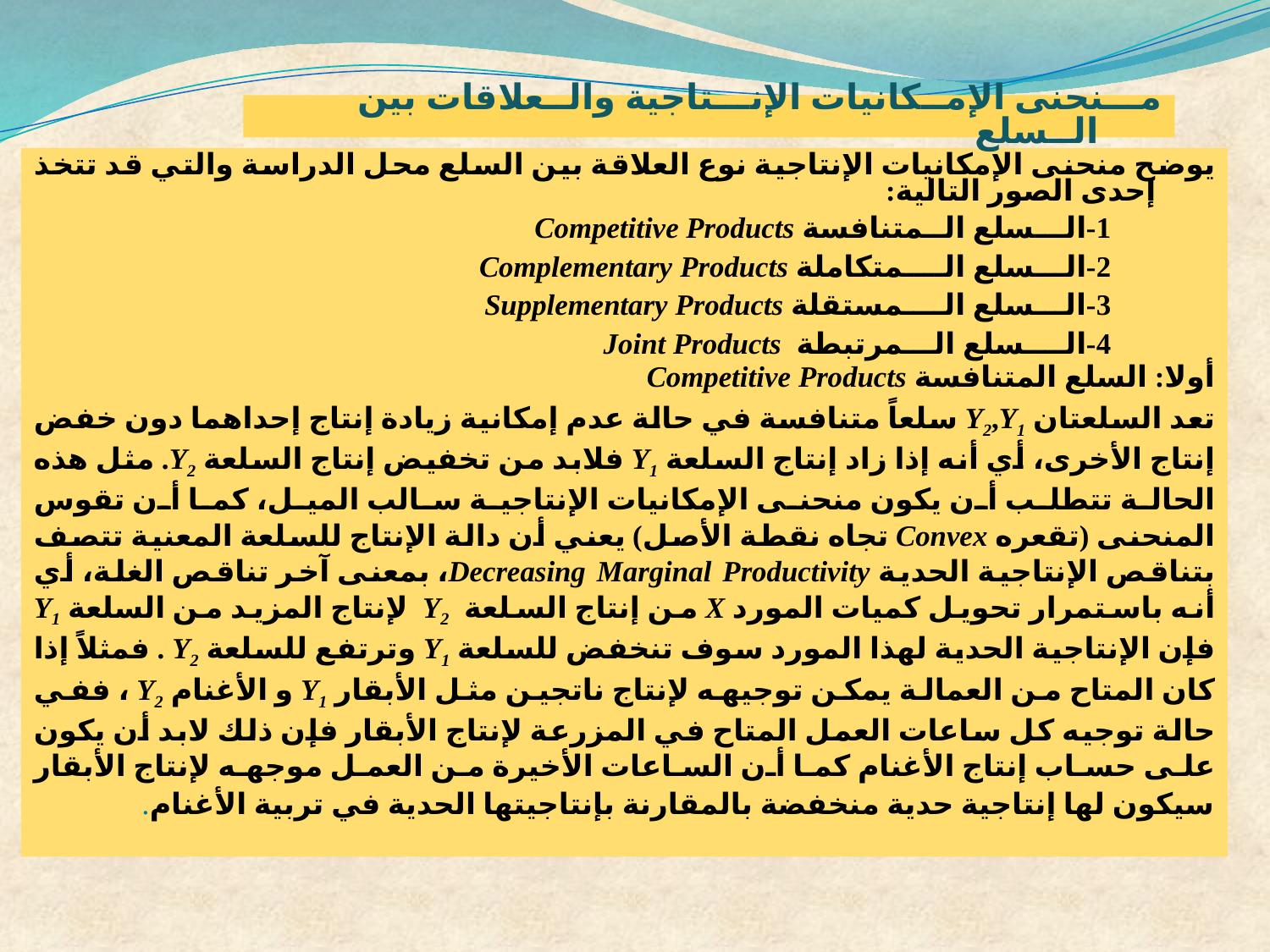

مـــنحنى الإمــكانيات الإنـــتاجية والــعلاقات بين الــسلع
يوضح منحنى الإمكانيات الإنتاجية نوع العلاقة بين السلع محل الدراسة والتي قد تتخذ إحدى الصور التالية:
1-الـــسلع الــمتنافسة Competitive Products
2-الـــسلع الــــمتكاملة Complementary Products
3-الـــسلع الــــمستقلة Supplementary Products
4-الــــسلع الـــمرتبطة  Joint Products
أولا: السلع المتنافسة Competitive Products
تعد السلعتان Y2,Y1 سلعاً متنافسة في حالة عدم إمكانية زيادة إنتاج إحداهما دون خفض إنتاج الأخرى، أي أنه إذا زاد إنتاج السلعة Y1 فلابد من تخفيض إنتاج السلعة Y2. مثل هذه الحالة تتطلب أن يكون منحنى الإمكانيات الإنتاجية سالب الميل، كما أن تقوس المنحنى (تقعره Convex تجاه نقطة الأصل) يعني أن دالة الإنتاج للسلعة المعنية تتصف بتناقص الإنتاجية الحدية Decreasing Marginal Productivity، بمعنى آخر تناقص الغلة، أي أنه باستمرار تحويل كميات المورد X من إنتاج السلعة  Y2  لإنتاج المزيد من السلعة Y1 فإن الإنتاجية الحدية لهذا المورد سوف تنخفض للسلعة Y1 وترتفع للسلعة Y2 . فمثلاً إذا كان المتاح من العمالة يمكن توجيهه لإنتاج ناتجين مثل الأبقار Y1 و الأغنام Y2 ، ففي حالة توجيه كل ساعات العمل المتاح في المزرعة لإنتاج الأبقار فإن ذلك لابد أن يكون على حساب إنتاج الأغنام كما أن الساعات الأخيرة من العمل موجهه لإنتاج الأبقار سيكون لها إنتاجية حدية منخفضة بالمقارنة بإنتاجيتها الحدية في تربية الأغنام.